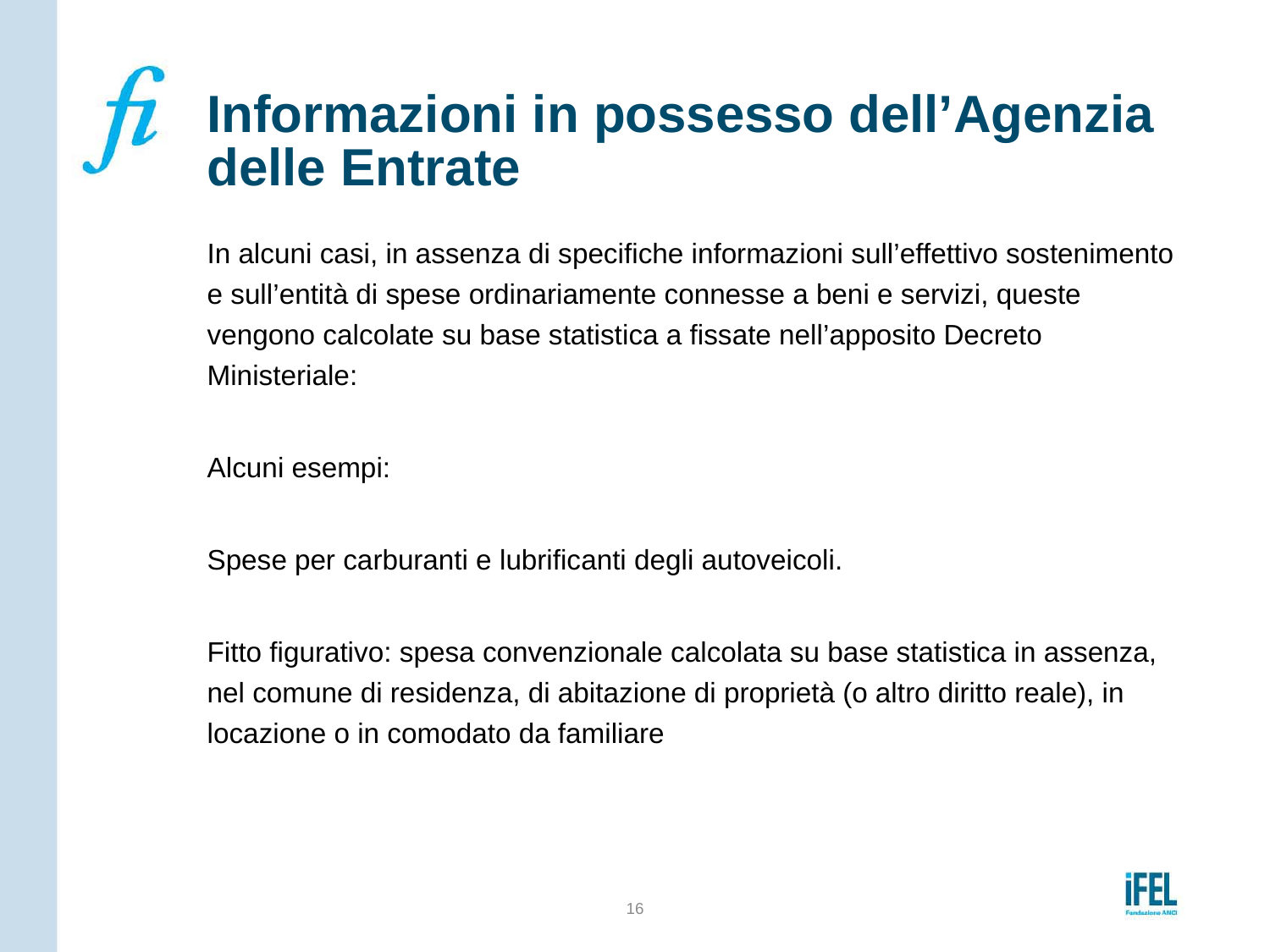

# Informazioni in possesso dell’Agenzia delle Entrate
In alcuni casi, in assenza di specifiche informazioni sull’effettivo sostenimento e sull’entità di spese ordinariamente connesse a beni e servizi, queste vengono calcolate su base statistica a fissate nell’apposito Decreto Ministeriale:

Alcuni esempi:

Spese per carburanti e lubrificanti degli autoveicoli.

Fitto figurativo: spesa convenzionale calcolata su base statistica in assenza, nel comune di residenza, di abitazione di proprietà (o altro diritto reale), in locazione o in comodato da familiare
16